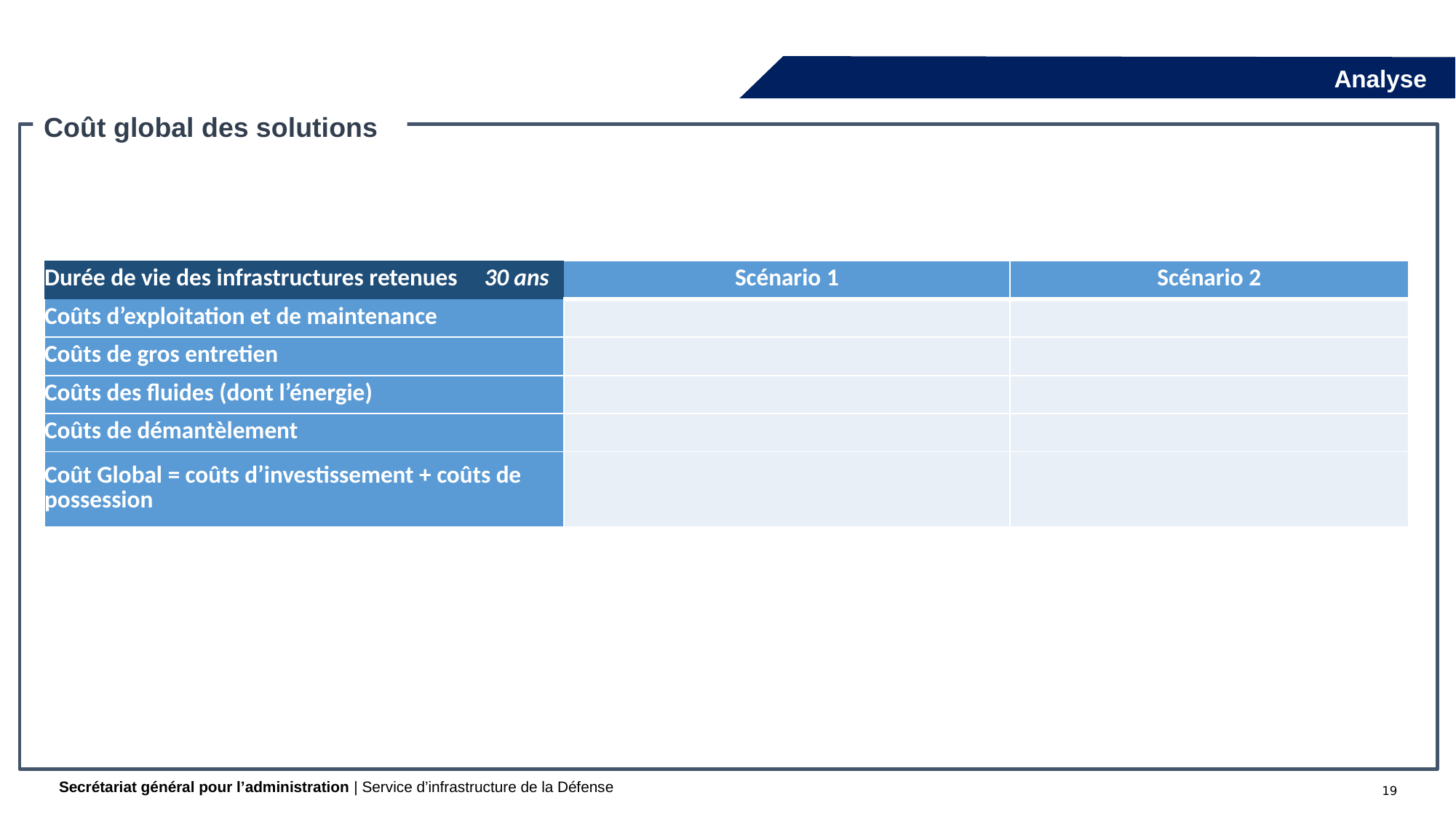

Analyse
Coût global des solutions

| Durée de vie des infrastructures retenues | 30 ans | Scénario 1 | Scénario 2 |
| --- | --- | --- | --- |
| Coûts d’exploitation et de maintenance |  |  |  |
| Coûts de gros entretien |  |  |  |
| Coûts des fluides (dont l’énergie) |  |  |  |
| Coûts de démantèlement |  |  |  |
| Coût Global = coûts d’investissement + coûts de possession |  |  |  |
19